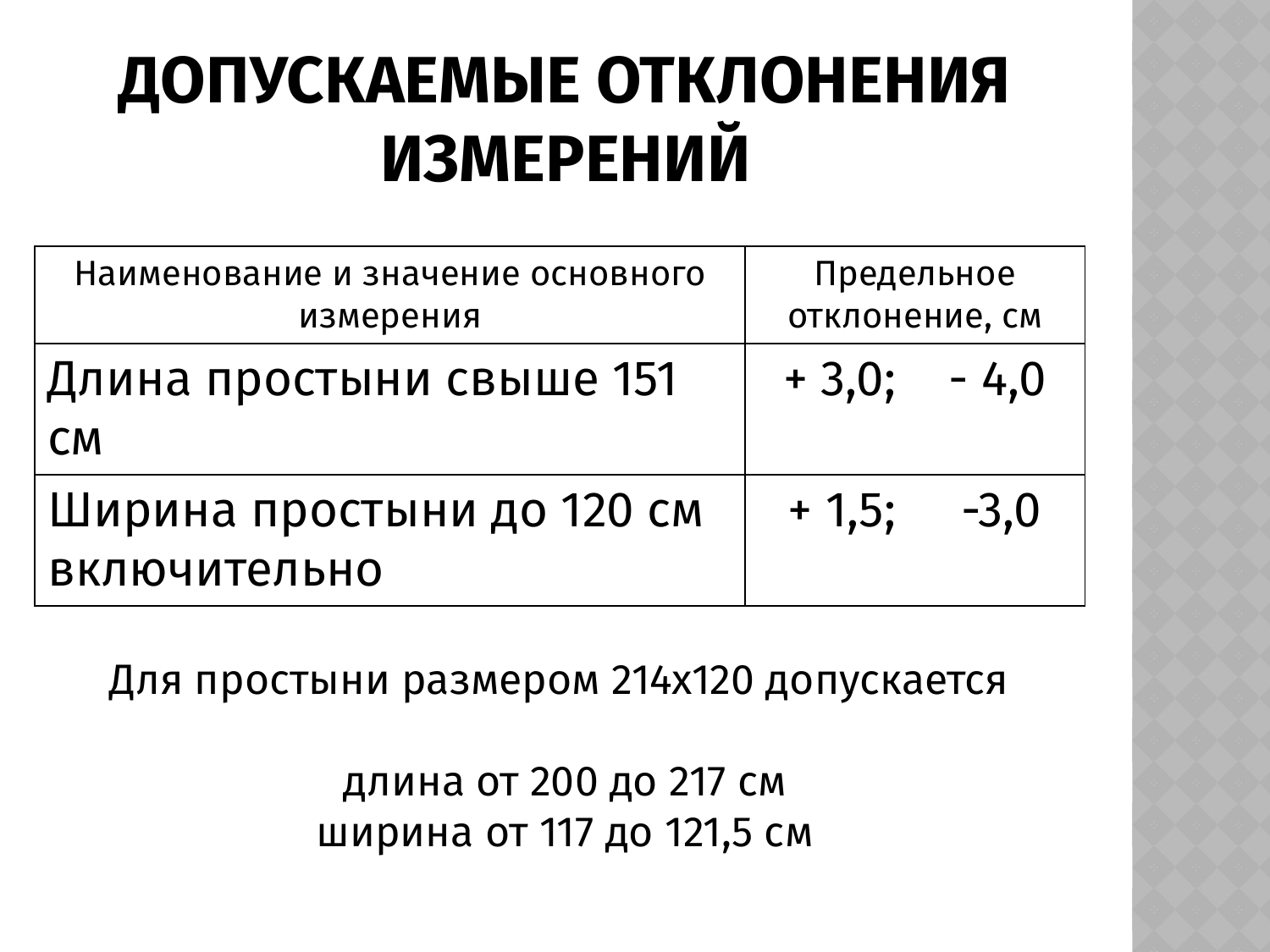

# Допускаемые отклонения измерений
| Наименование и значение основного измерения | Предельное отклонение, см |
| --- | --- |
| Длина простыни свыше 151 см | + 3,0; - 4,0 |
| Ширина простыни до 120 см включительно | + 1,5; -3,0 |
Для простыни размером 214х120 допускается
длина от 200 до 217 см
ширина от 117 до 121,5 см